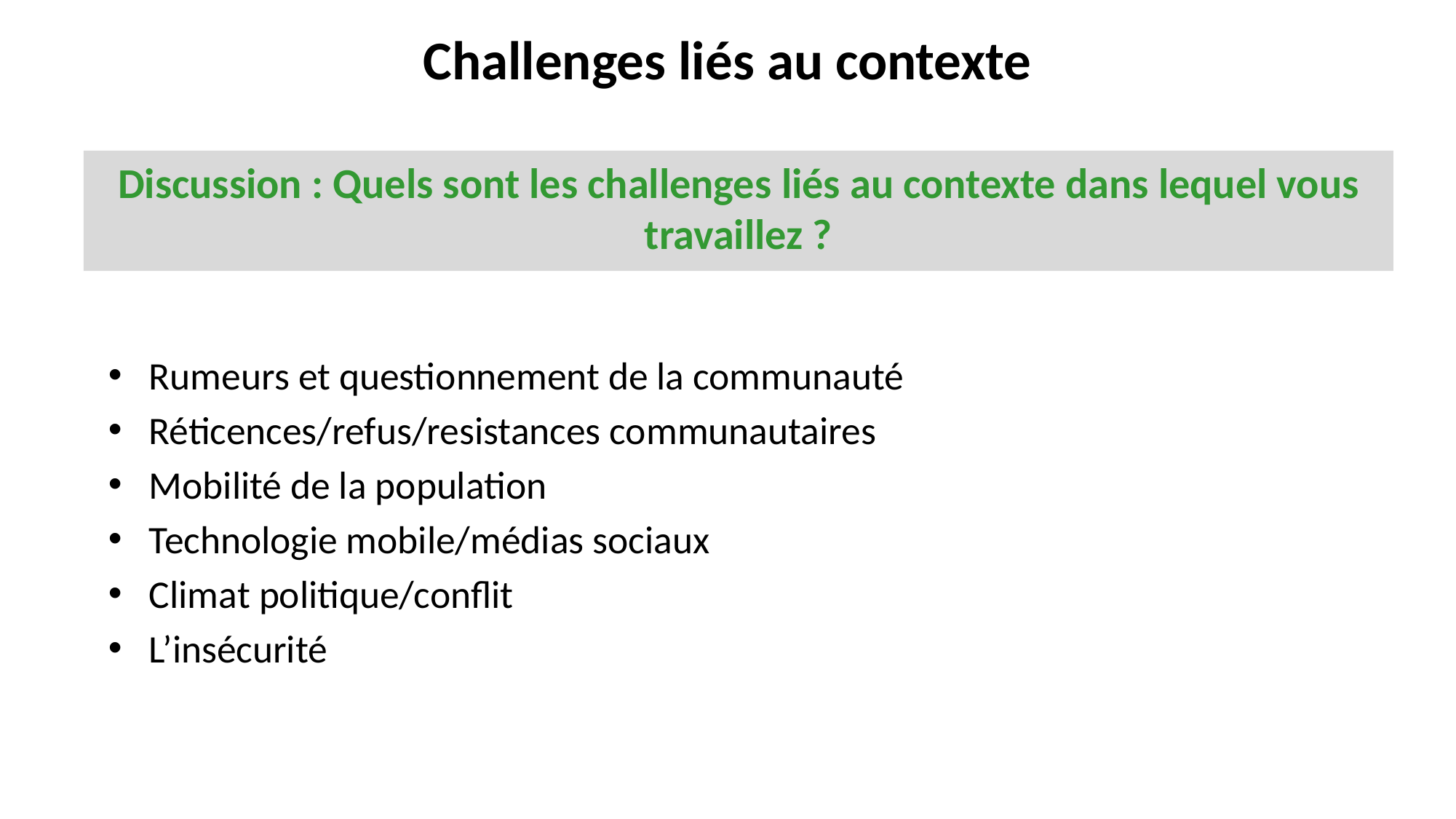

# Challenges liés au contexte
Discussion : Quels sont les challenges liés au contexte dans lequel vous travaillez ?
Rumeurs et questionnement de la communauté
Réticences/refus/resistances communautaires
Mobilité de la population
Technologie mobile/médias sociaux
Climat politique/conflit
L’insécurité